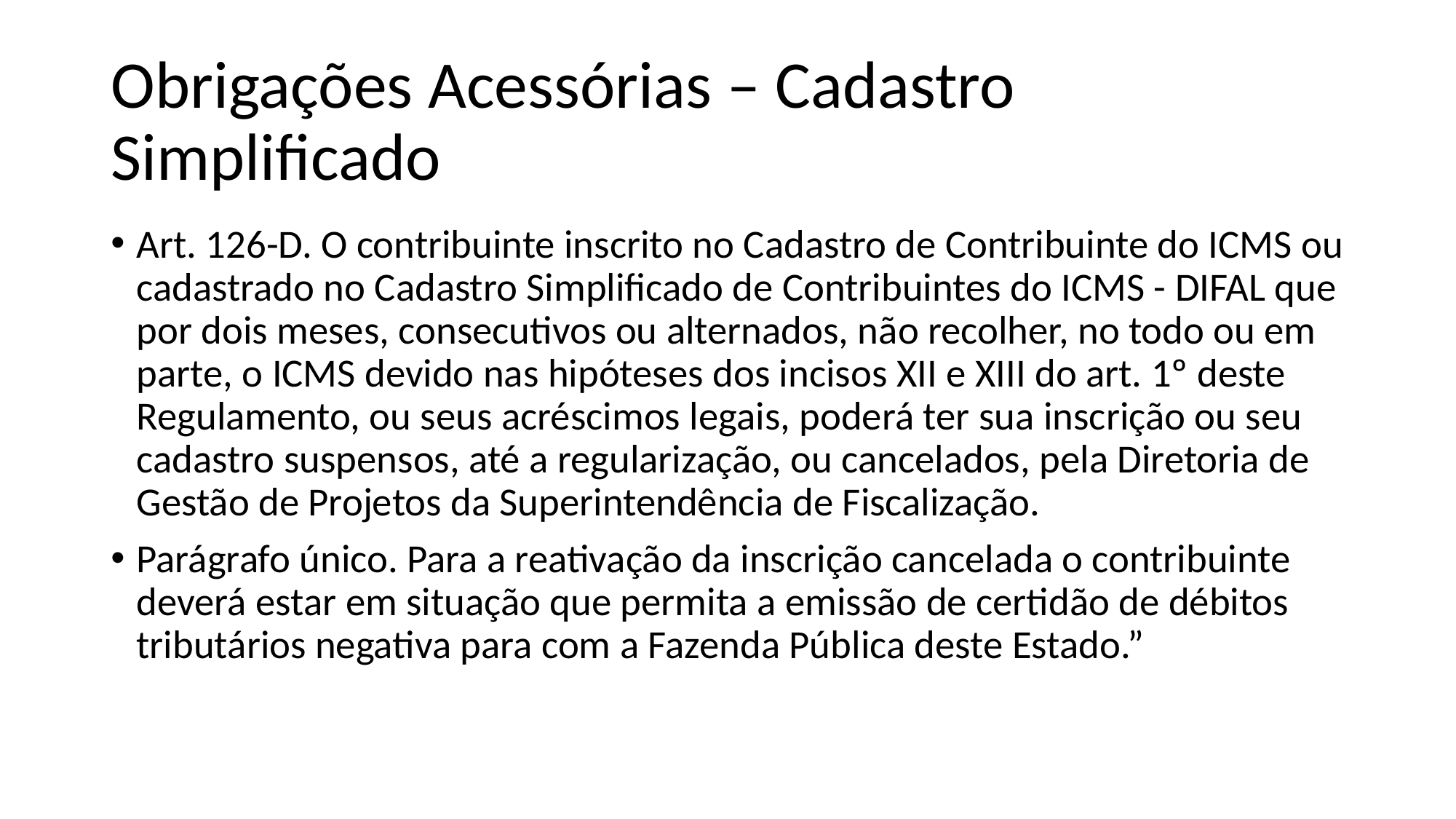

# Obrigações Acessórias – Cadastro Simplificado
Art. 126-D. O contribuinte inscrito no Cadastro de Contribuinte do ICMS ou cadastrado no Cadastro Simplificado de Contribuintes do ICMS - DIFAL que por dois meses, consecutivos ou alternados, não recolher, no todo ou em parte, o ICMS devido nas hipóteses dos incisos XII e XIII do art. 1º deste Regulamento, ou seus acréscimos legais, poderá ter sua inscrição ou seu cadastro suspensos, até a regularização, ou cancelados, pela Diretoria de Gestão de Projetos da Superintendência de Fiscalização.
Parágrafo único. Para a reativação da inscrição cancelada o contribuinte deverá estar em situação que permita a emissão de certidão de débitos tributários negativa para com a Fazenda Pública deste Estado.”